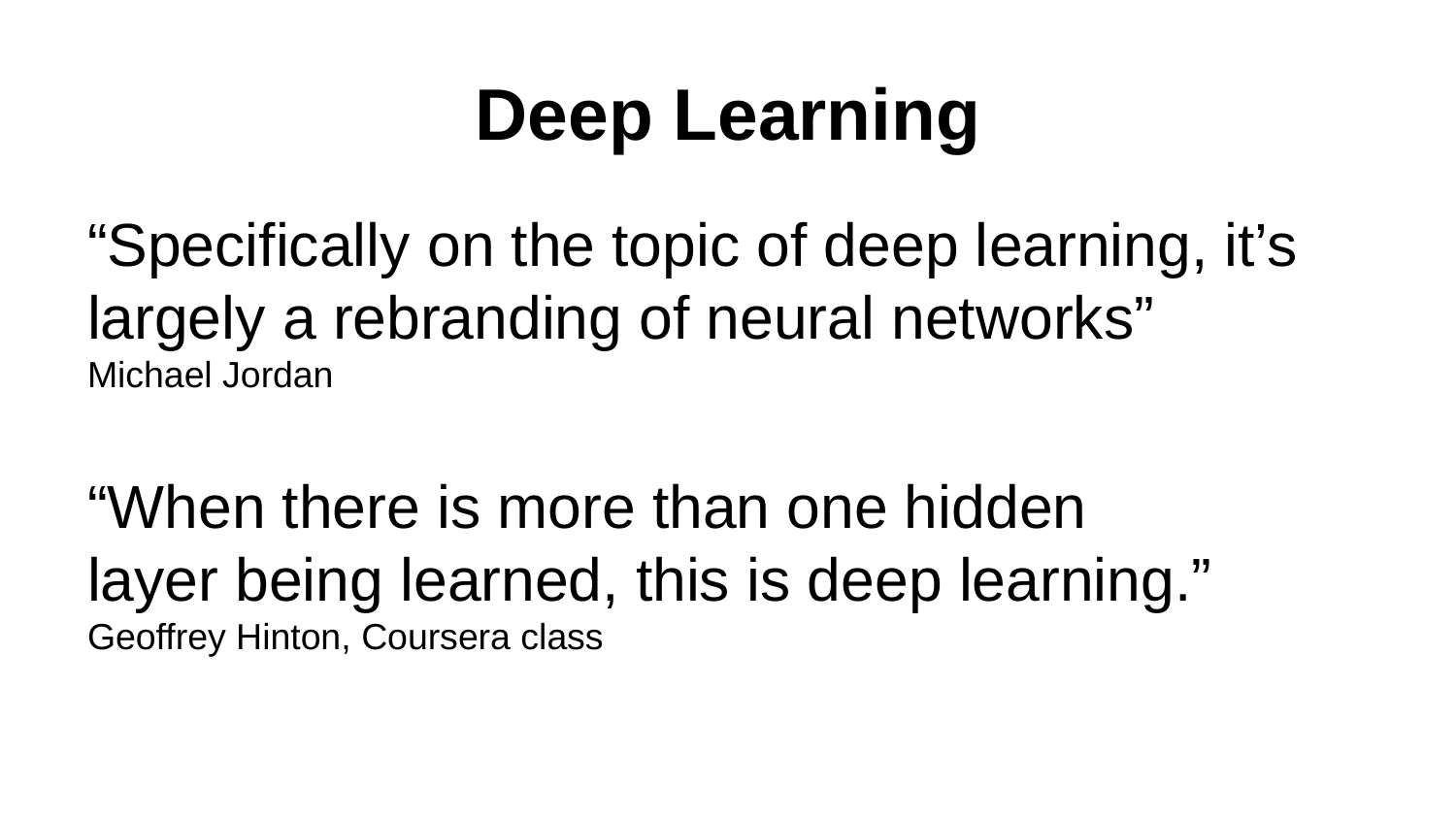

# Deep Learning
“Specifically on the topic of deep learning, it’s largely a rebranding of neural networks”
Michael Jordan

“When there is more than one hidden
layer being learned, this is deep learning.”
Geoffrey Hinton, Coursera class